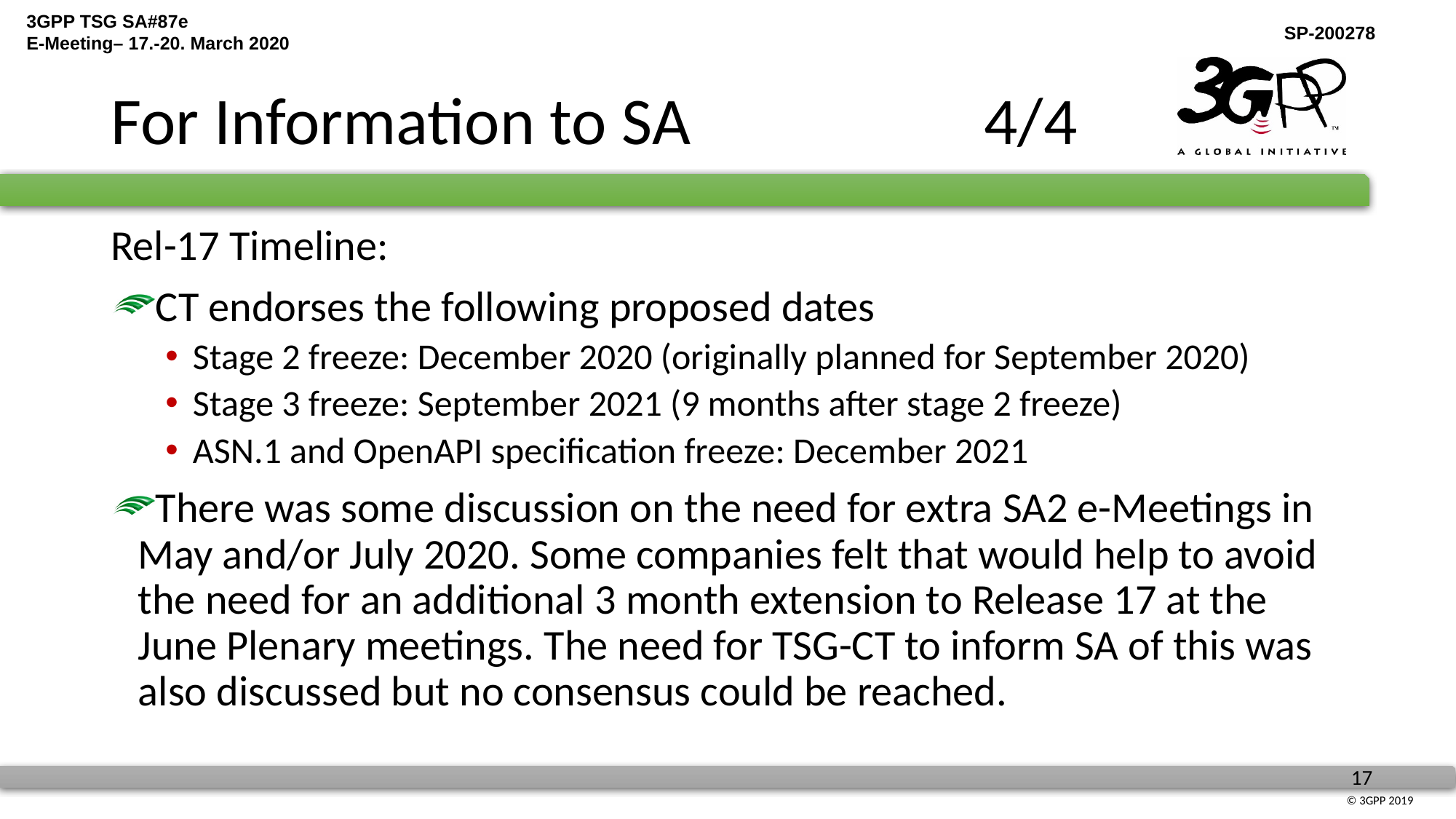

# For Information to SA			4/4
Rel-17 Timeline:
CT endorses the following proposed dates
Stage 2 freeze: December 2020 (originally planned for September 2020)
Stage 3 freeze: September 2021 (9 months after stage 2 freeze)
ASN.1 and OpenAPI specification freeze: December 2021
There was some discussion on the need for extra SA2 e-Meetings in May and/or July 2020. Some companies felt that would help to avoid the need for an additional 3 month extension to Release 17 at the June Plenary meetings. The need for TSG-CT to inform SA of this was also discussed but no consensus could be reached.